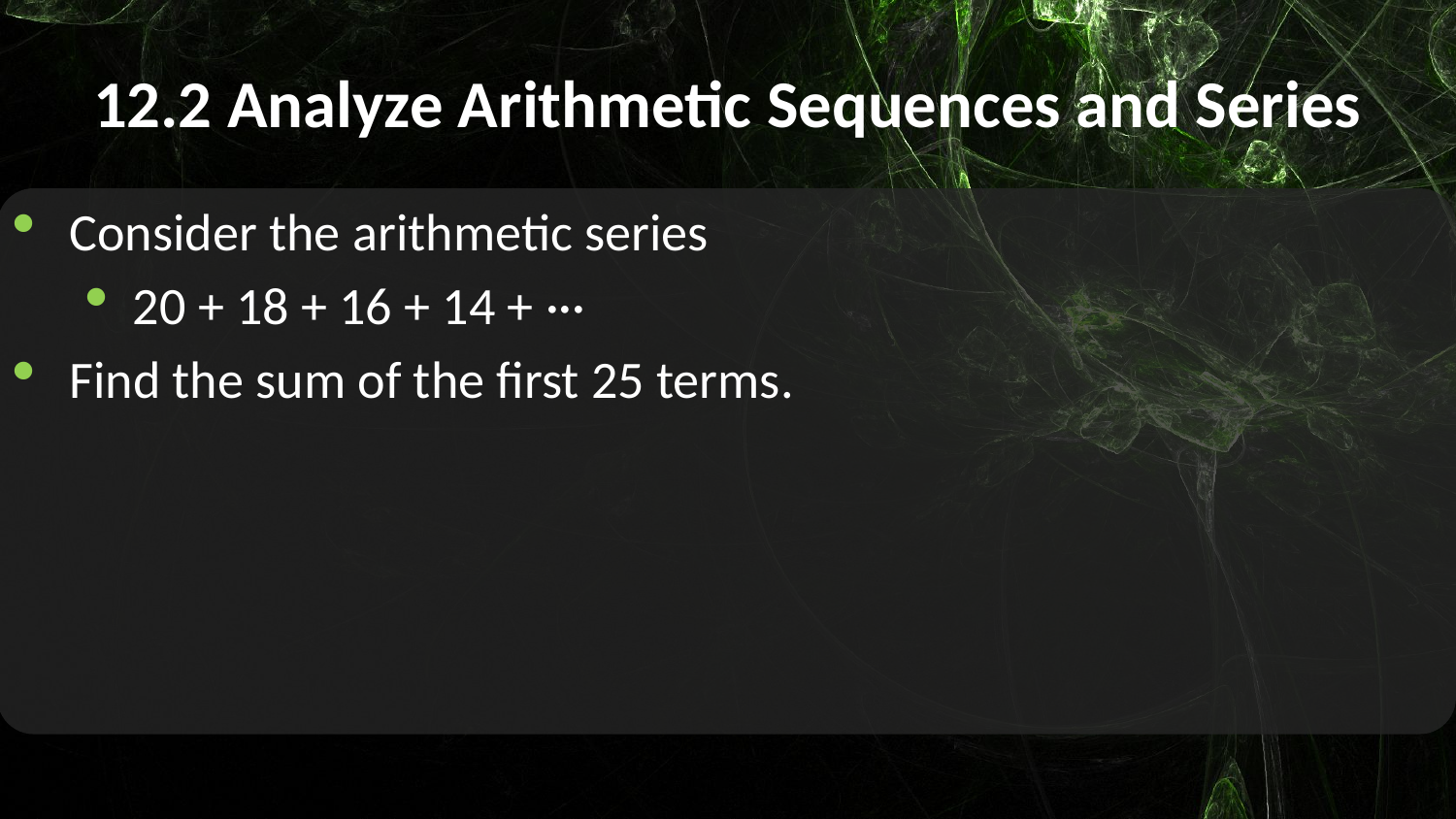

# 12.2 Analyze Arithmetic Sequences and Series
Consider the arithmetic series
20 + 18 + 16 + 14 + ···
Find the sum of the first 25 terms.